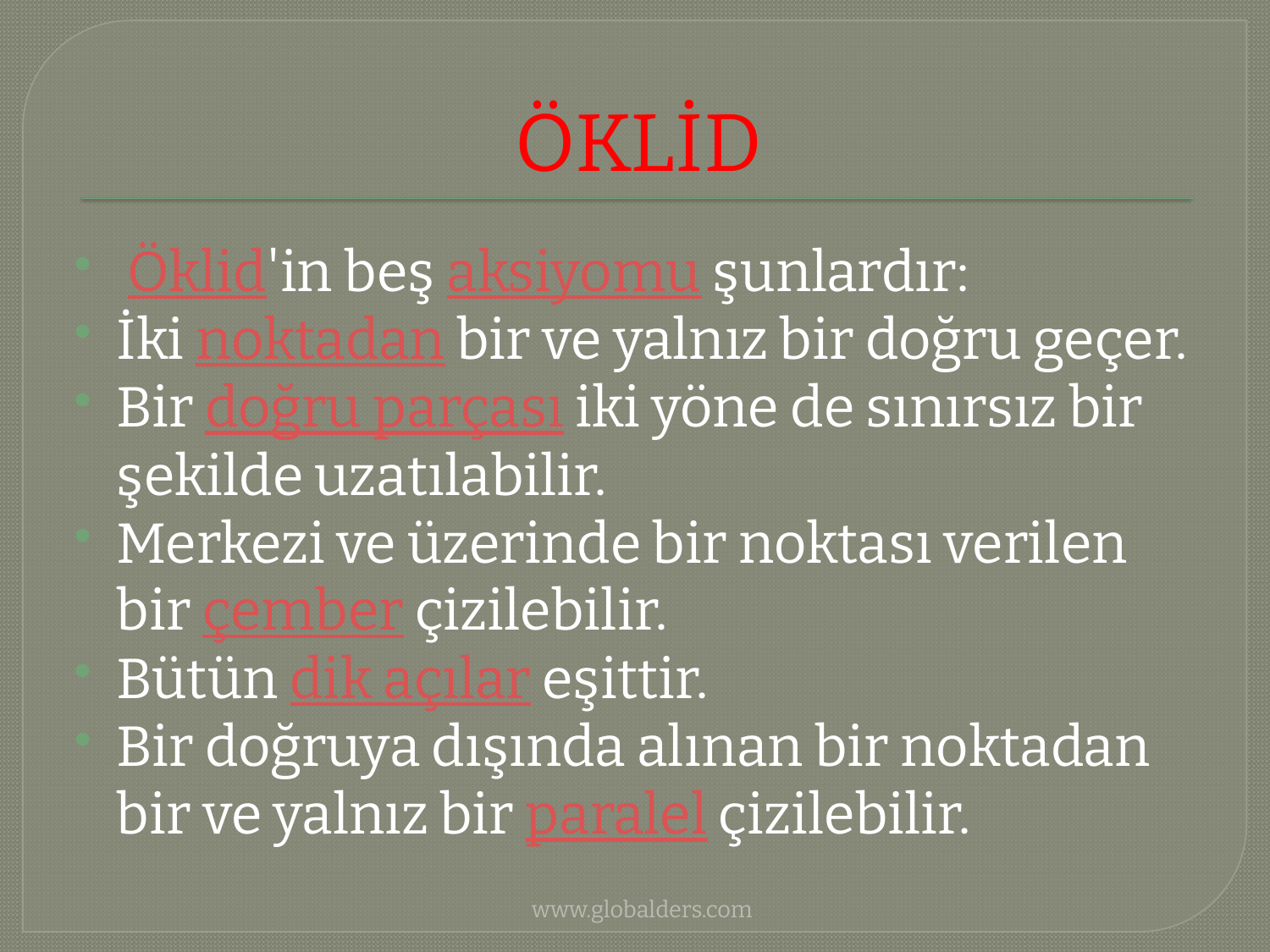

# ÖKLİD
 Öklid'in beş aksiyomu şunlardır:
İki noktadan bir ve yalnız bir doğru geçer.
Bir doğru parçası iki yöne de sınırsız bir şekilde uzatılabilir.
Merkezi ve üzerinde bir noktası verilen bir çember çizilebilir.
Bütün dik açılar eşittir.
Bir doğruya dışında alınan bir noktadan bir ve yalnız bir paralel çizilebilir.

www.globalders.com